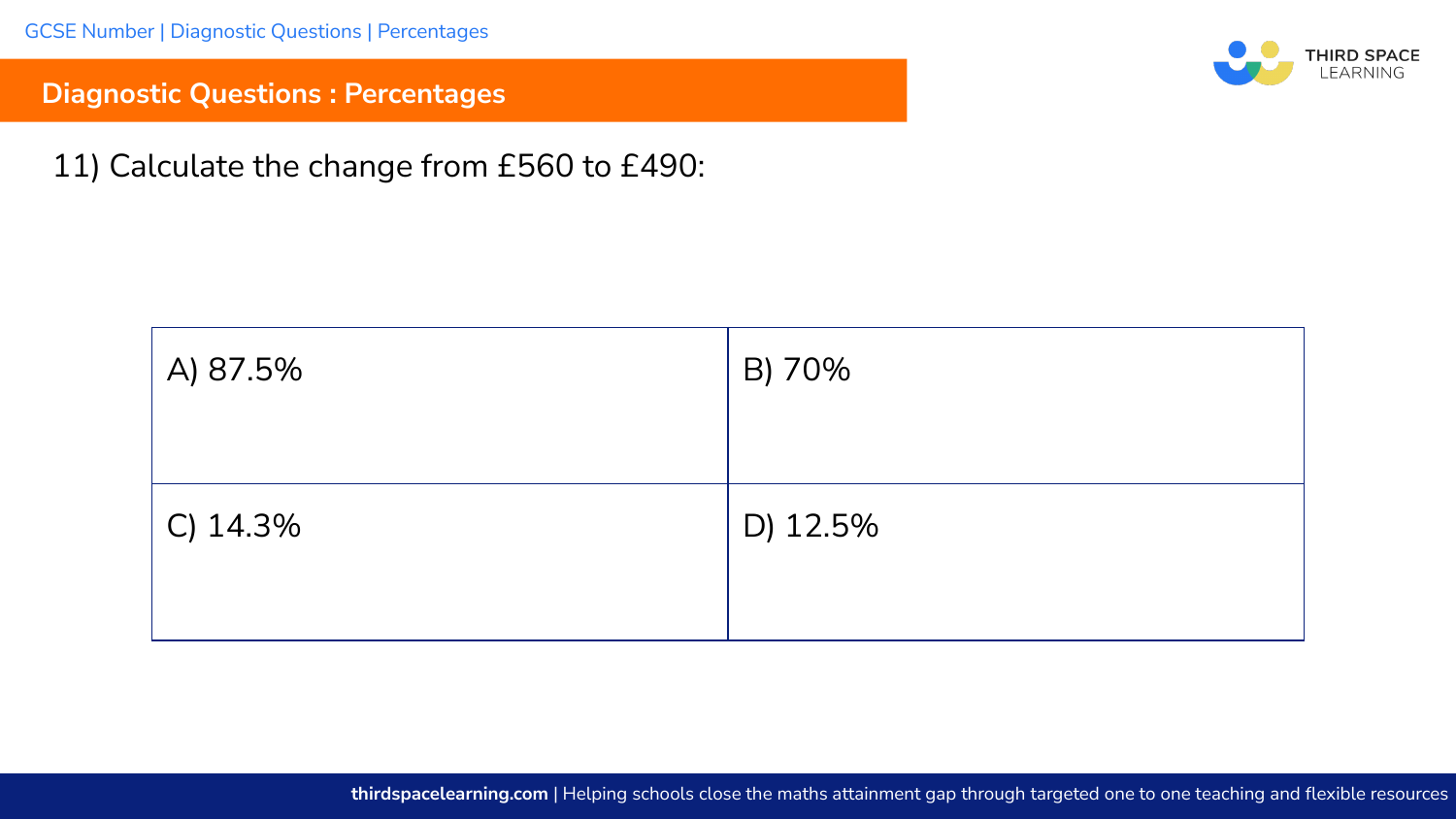

Diagnostic Questions : Percentages
| 11) Calculate the change from £560 to £490: |
| --- |
| A) 87.5% | B) 70% |
| --- | --- |
| C) 14.3% | D) 12.5% |